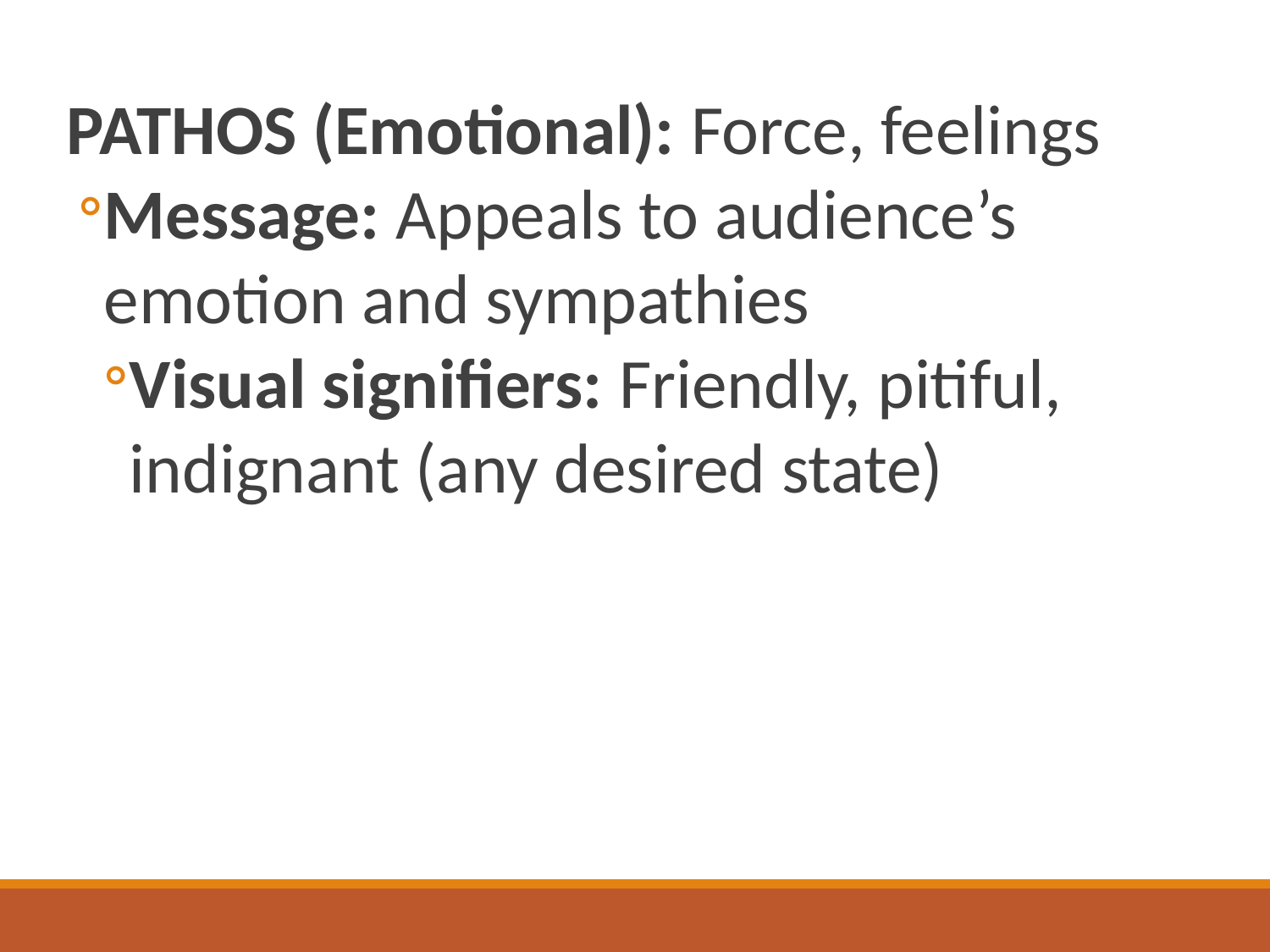

PATHOS (Emotional): Force, feelings
Message: Appeals to audience’s emotion and sympathies
Visual signifiers: Friendly, pitiful, indignant (any desired state)